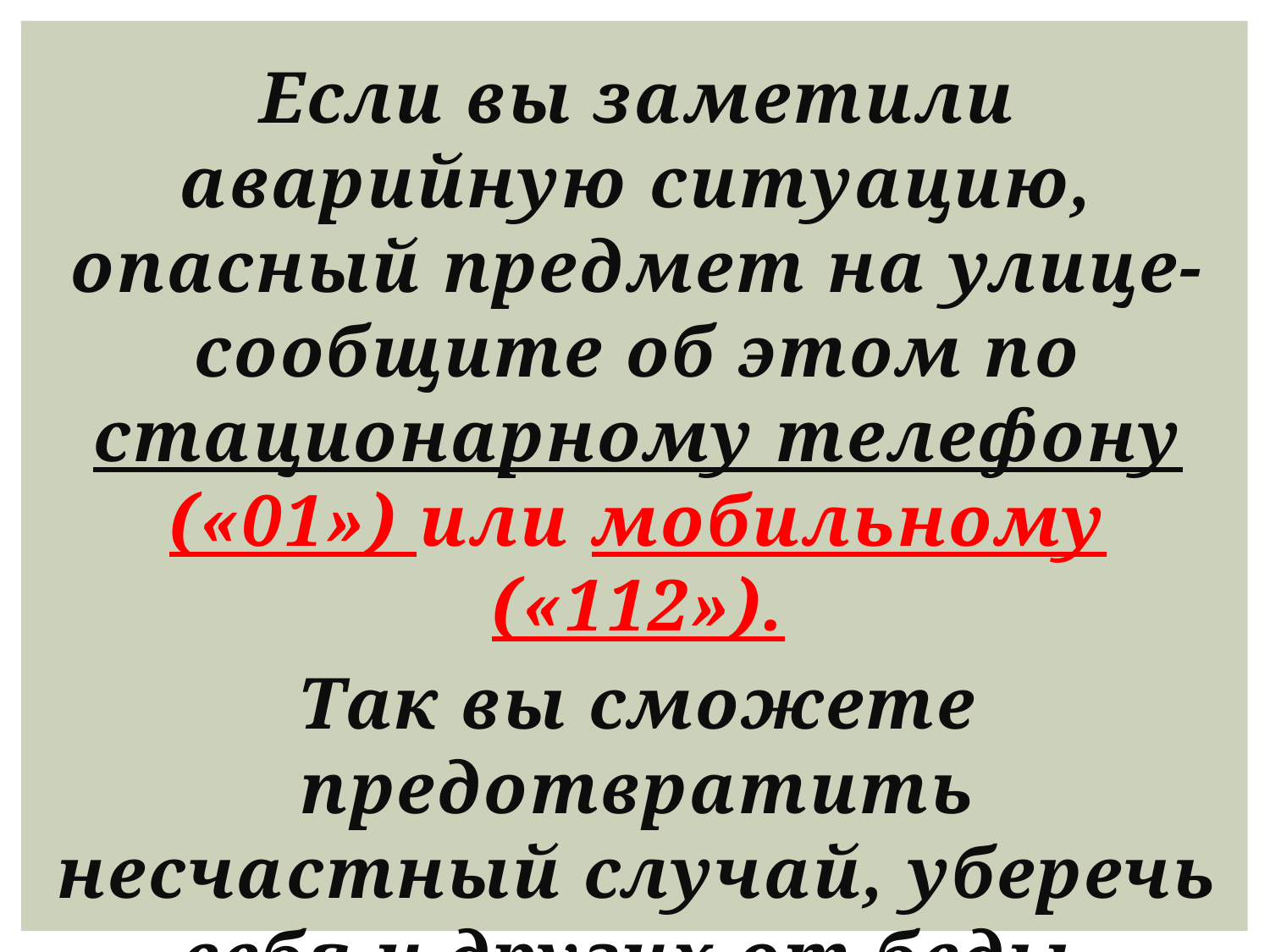

Если вы заметили аварийную ситуацию, опасный предмет на улице- сообщите об этом по стационарному телефону («01») или мобильному («112»).
Так вы сможете предотвратить несчастный случай, уберечь себя и других от беды.